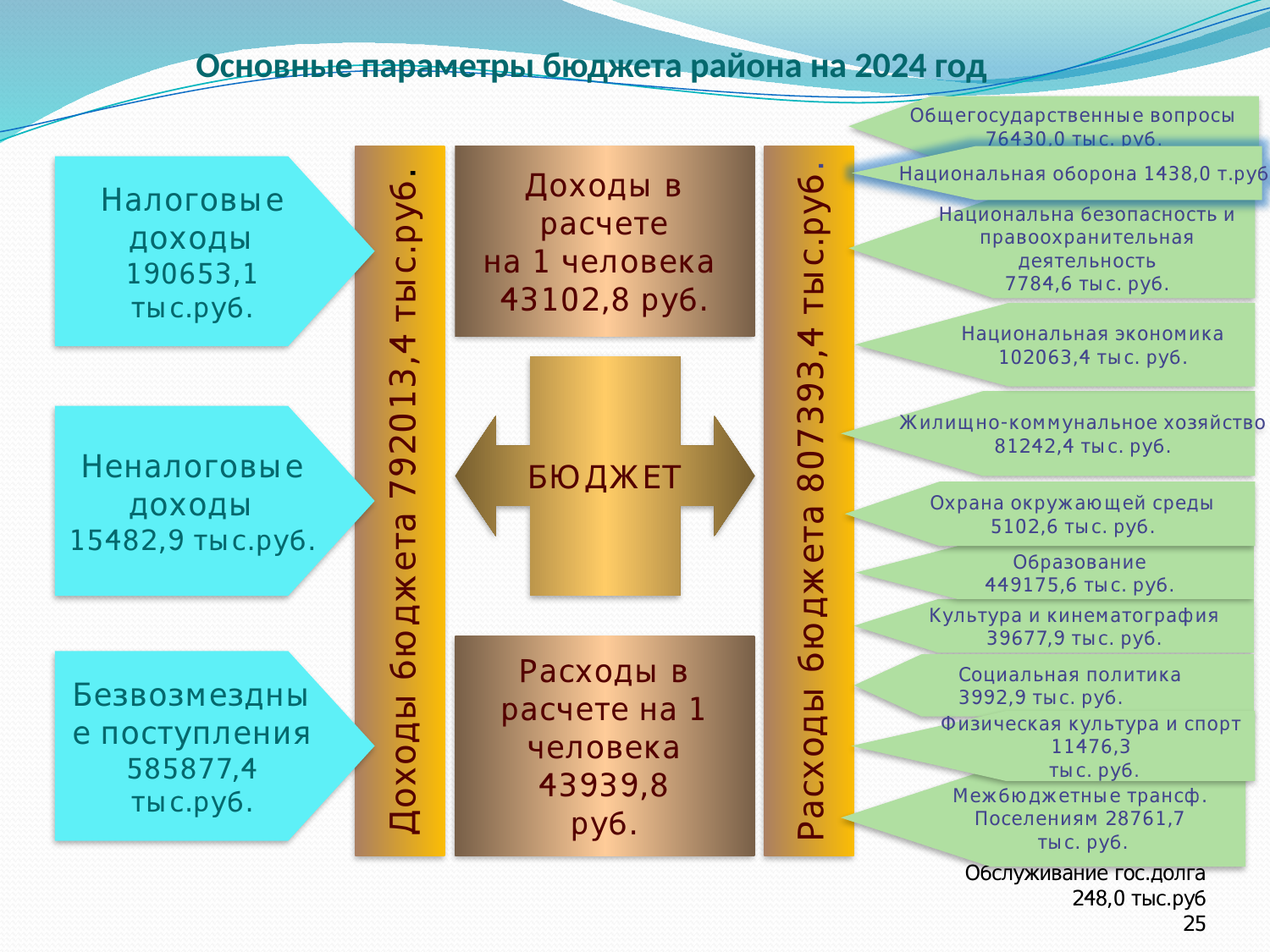

Основные параметры бюджета района на 2024 год
Общегосударственные вопросы
76430,0 тыс. руб.
Национальная оборона 1438,0 т.руб.
Доходы бюджета 792013,4 тыс.руб.
Расходы бюджета 807393,4 тыс.руб.
Доходы в расчете
на 1 человека
43102,8 руб.
Налоговые доходы
190653,1 тыс.руб.
Национальна безопасность и правоохранительная деятельность
7784,6 тыс. руб.
Национальная экономика
102063,4 тыс. руб.
БЮДЖЕТ
Жилищно-коммунальное хозяйство
81242,4 тыс. руб.
Неналоговые доходы
15482,9 тыс.руб.
Охрана окружающей среды
5102,6 тыс. руб.
Образование
449175,6 тыс. руб.
Культура и кинематография
39677,9 тыс. руб.
Расходы в расчете на 1 человека
43939,8
 руб.
Безвозмездные поступления
585877,4 тыс.руб.
Социальная политика
3992,9 тыс. руб.
Физическая культура и спорт
11476,3
 тыс. руб.
Межбюджетные трансф. Поселениям 28761,7
 тыс. руб.

Обслуживание гос.долга 248,0 тыс.руб
25